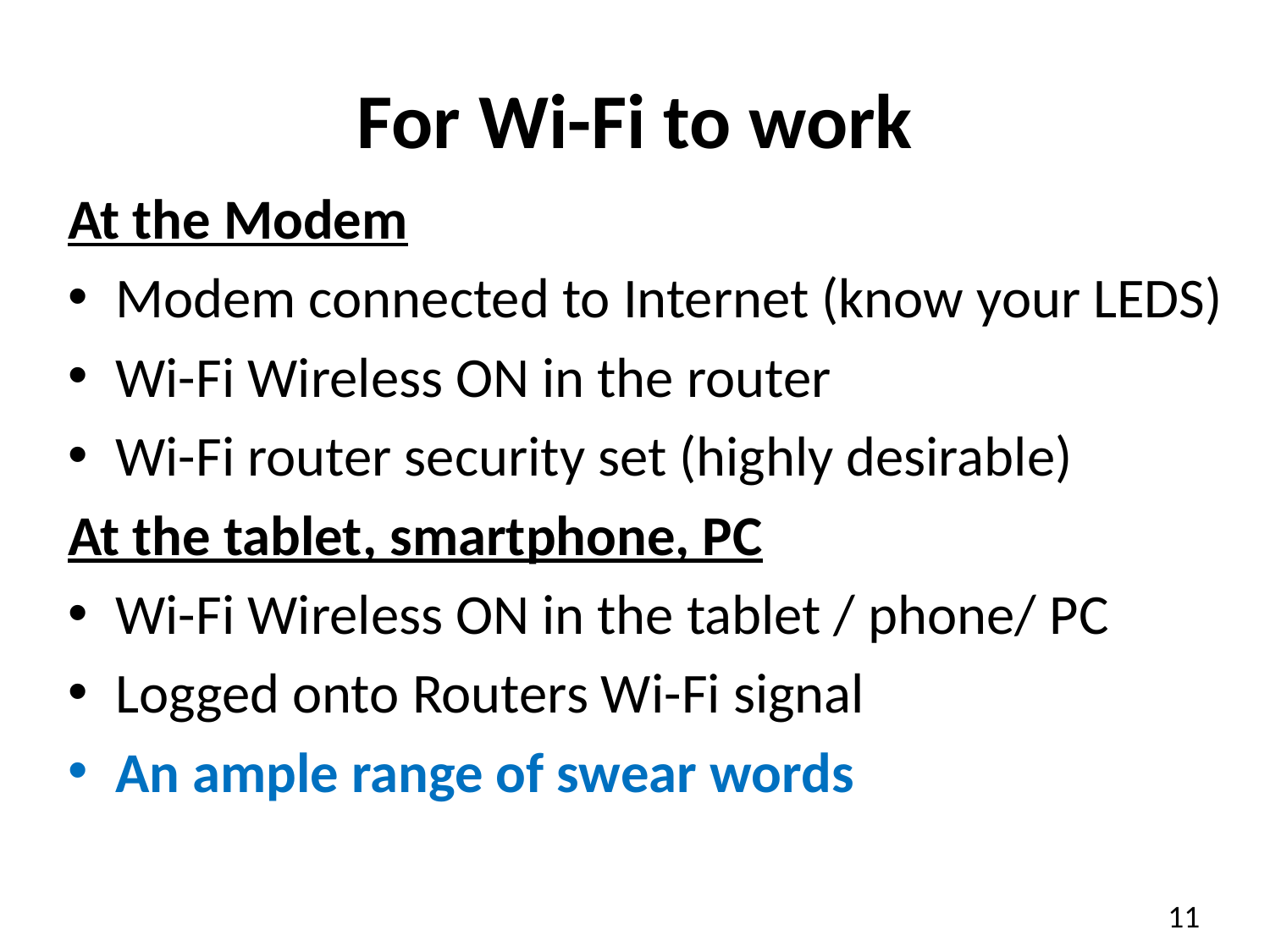

# For Wi-Fi to work
At the Modem
Modem connected to Internet (know your LEDS)
Wi-Fi Wireless ON in the router
Wi-Fi router security set (highly desirable)
At the tablet, smartphone, PC
Wi-Fi Wireless ON in the tablet / phone/ PC
Logged onto Routers Wi-Fi signal
An ample range of swear words

11